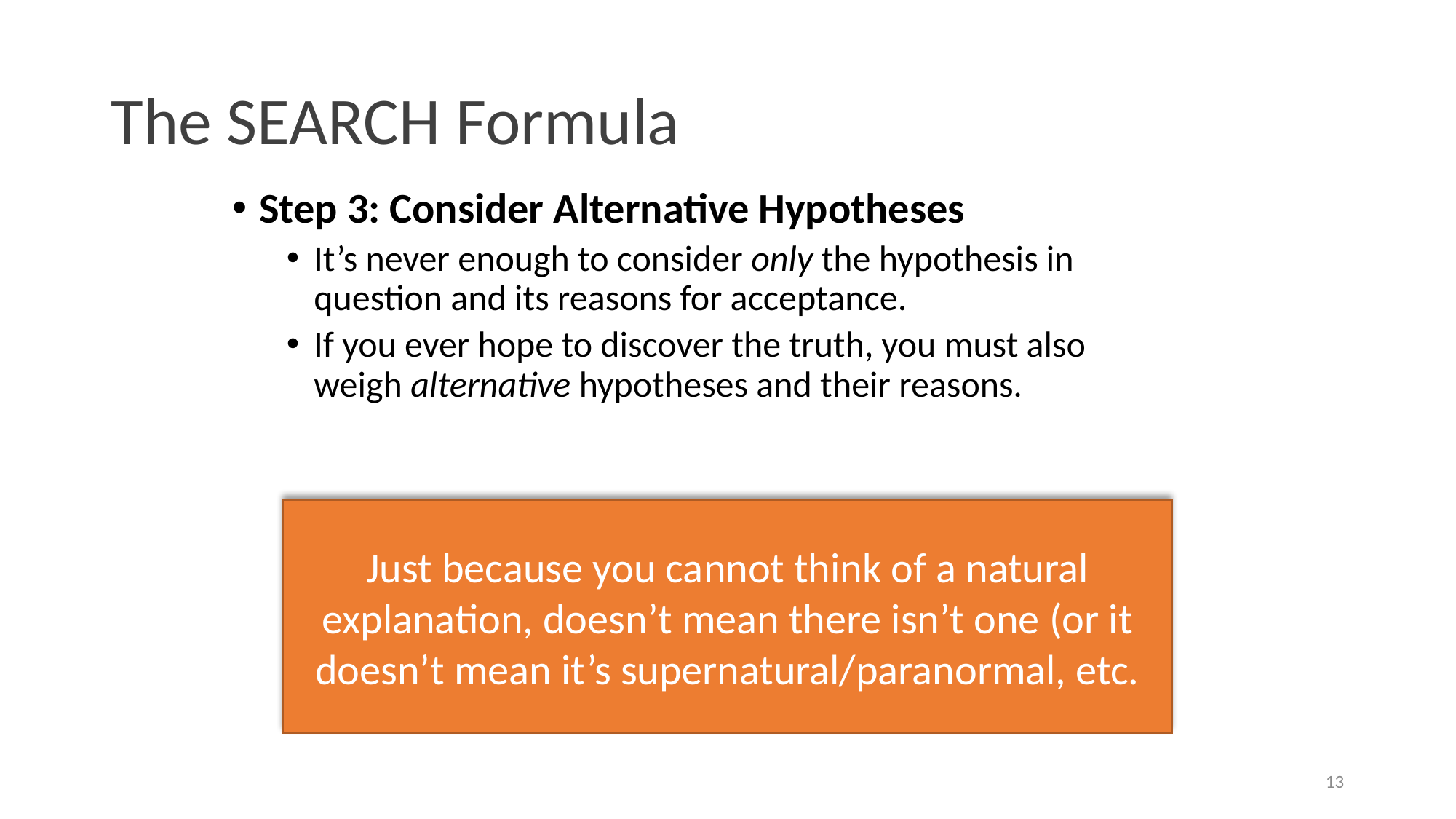

# The SEARCH Formula
Step 3: Consider Alternative Hypotheses
It’s never enough to consider only the hypothesis in question and its reasons for acceptance.
If you ever hope to discover the truth, you must also weigh alternative hypotheses and their reasons.
Just because you cannot think of a natural explanation, doesn’t mean there isn’t one (or it doesn’t mean it’s supernatural/paranormal, etc.
13